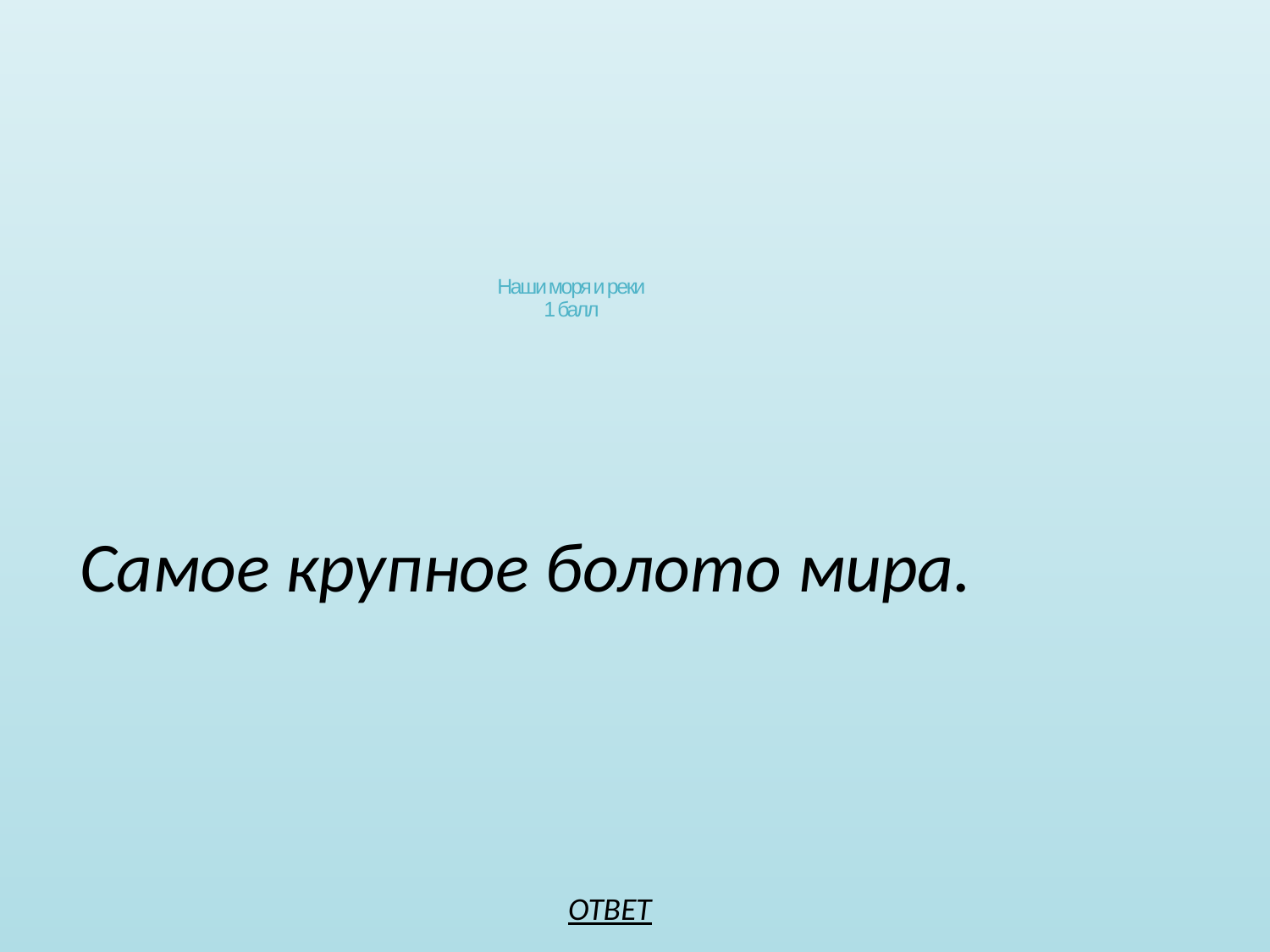

Наши моря и реки
1 балл
 Самое крупное болото мира.
ОТВЕТ